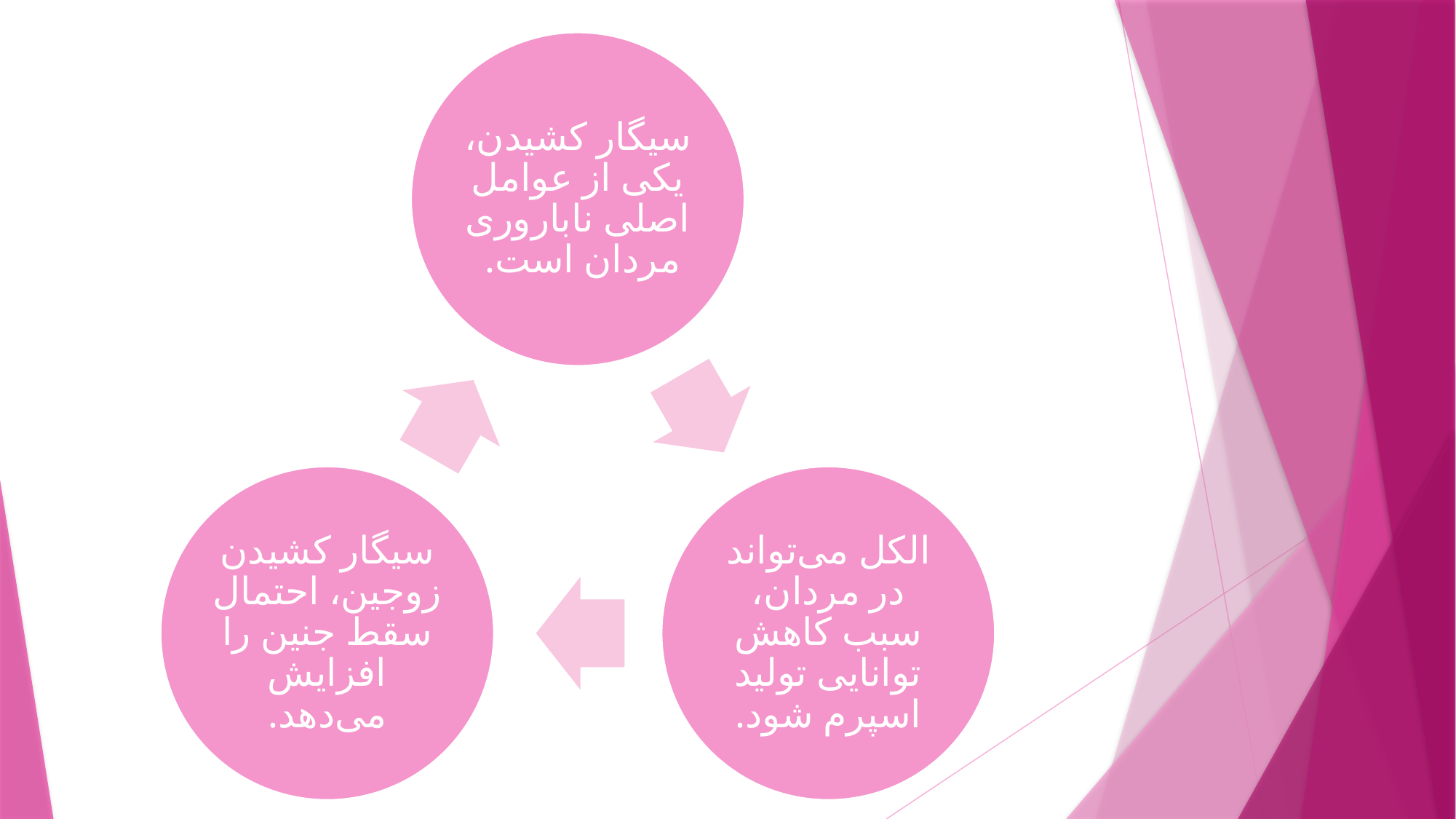

سیگار کشیدن، یکی از عوامل اصلی ناباروری مردان است.

الکل می‌تواند در مردان، سبب کاهش توانایی تولید اسپرم شود.

سیگار کشیدن زوجین، احتمال سقط‌ جنین را افزایش می‌دهد.